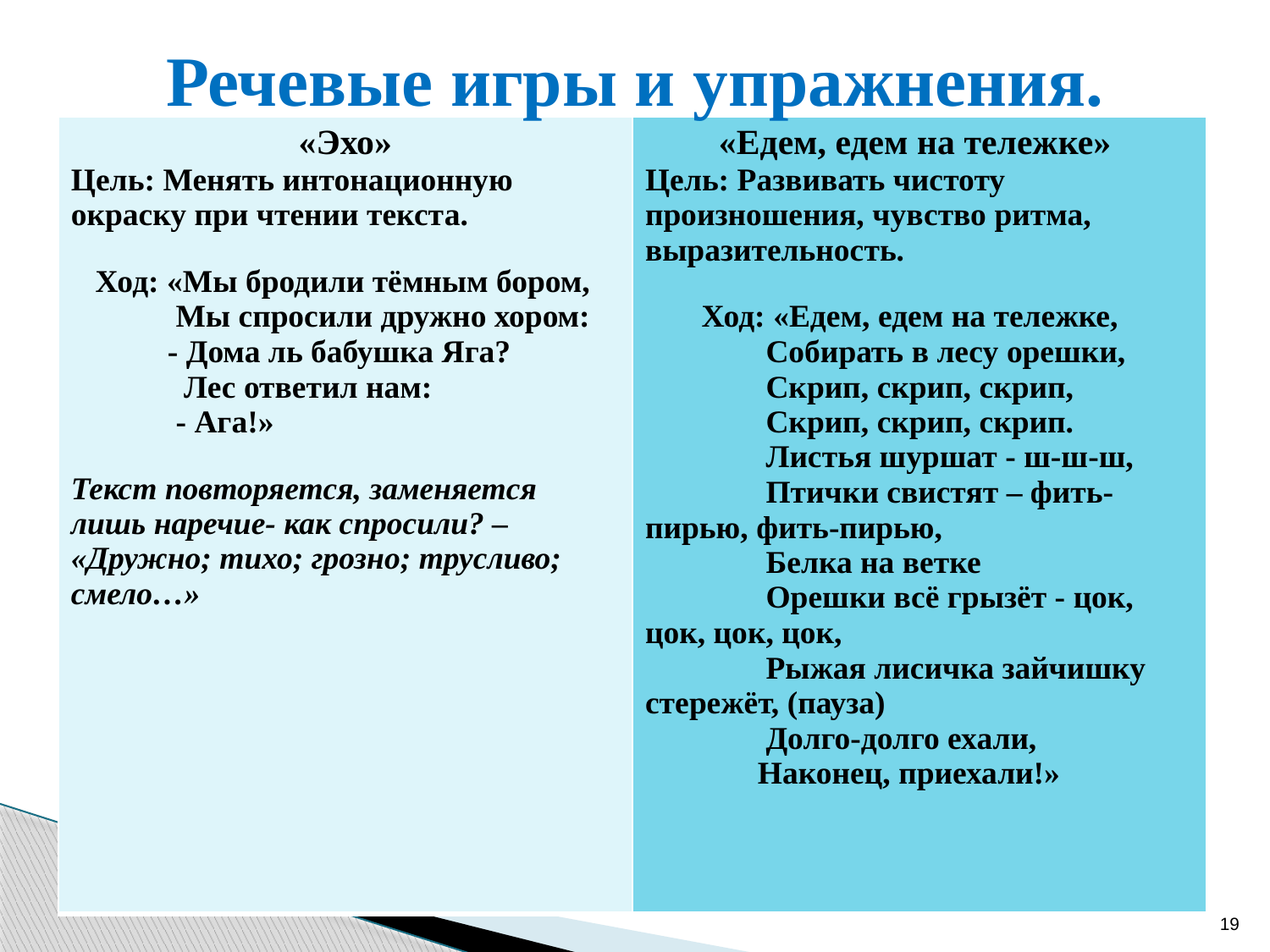

# Речевые игры и упражнения.
| «Эхо» Цель: Менять интонационную окраску при чтении текста.    Ход: «Мы бродили тёмным бором,              Мы спросили дружно хором:             - Дома ль бабушка Яга?               Лес ответил нам:              - Ага!» Текст повторяется, заменяется лишь наречие- как спросили? –   «Дружно; тихо; грозно; трусливо; смело…» | «Едем, едем на тележке» Цель: Развивать чистоту произношения, чувство ритма, выразительность.        Ход: «Едем, едем на тележке,                Собирать в лесу орешки,                Скрип, скрип, скрип,                Скрип, скрип, скрип.                Листья шуршат - ш-ш-ш,                Птички свистят – фить-пирью, фить-пирью,                Белка на ветке                Орешки всё грызёт - цок, цок, цок, цок,                Рыжая лисичка зайчишку стережёт, (пауза)                Долго-долго ехали,               Наконец, приехали!» |
| --- | --- |
19